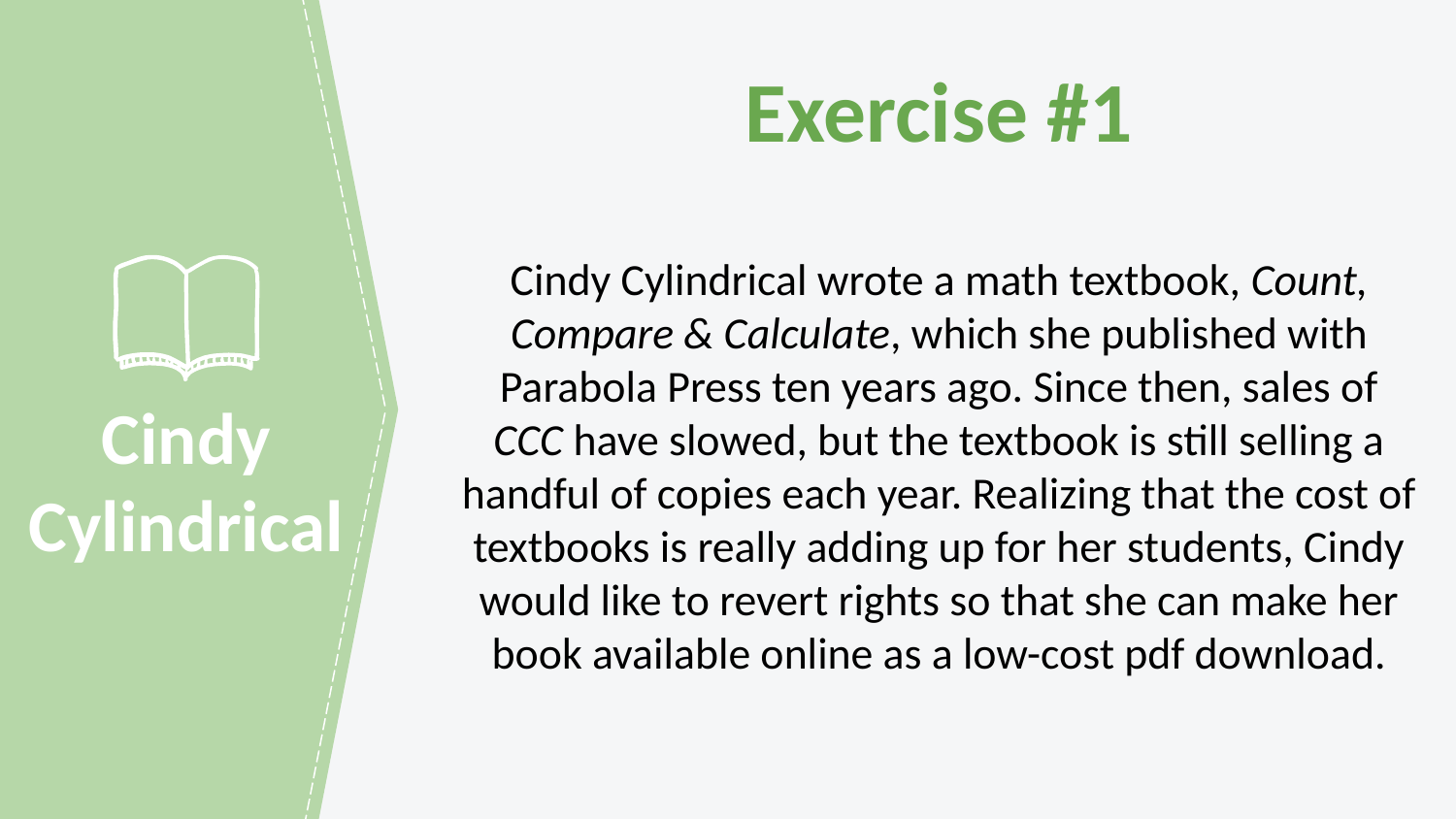

Exercise #1
Cindy Cylindrical wrote a math textbook, Count, Compare & Calculate, which she published with Parabola Press ten years ago. Since then, sales of CCC have slowed, but the textbook is still selling a handful of copies each year. Realizing that the cost of textbooks is really adding up for her students, Cindy would like to revert rights so that she can make her book available online as a low-cost pdf download.

Cindy Cylindrical